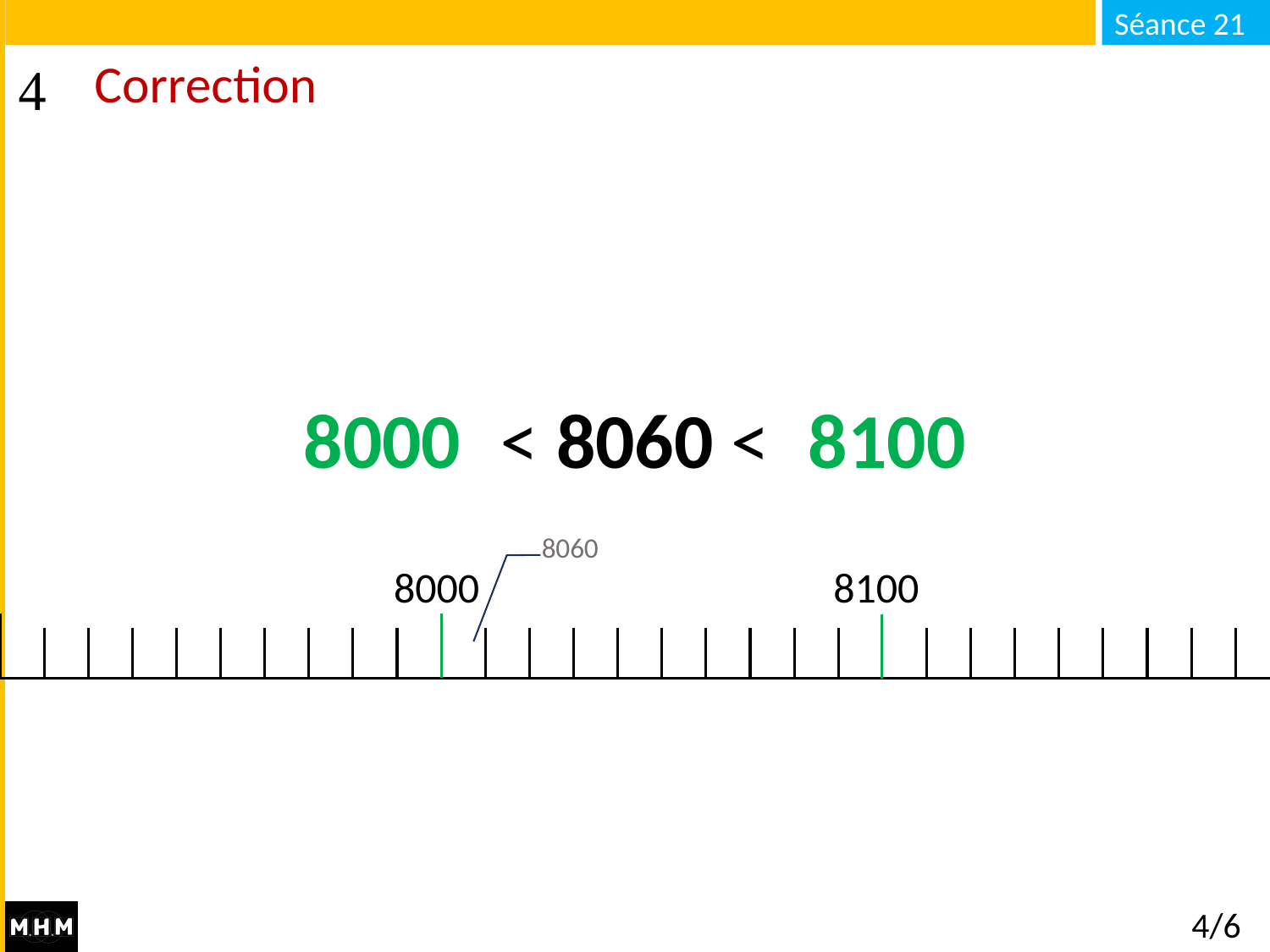

# Correction
8100
8000
… < 8060 < …
8060
8000
8100
4/6